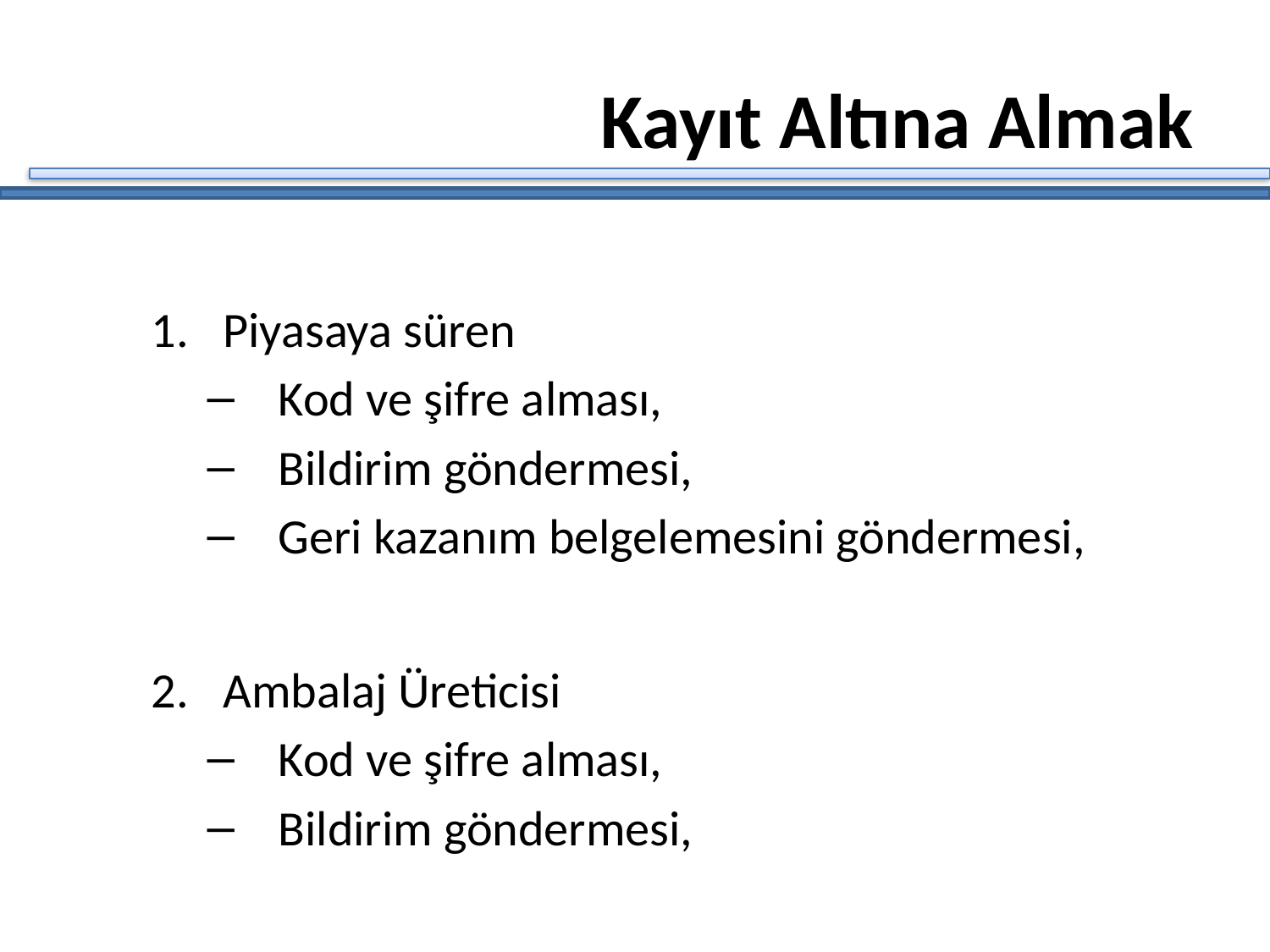

# Kayıt Altına Almak

Piyasaya süren
Kod ve şifre alması,
Bildirim göndermesi,
Geri kazanım belgelemesini göndermesi,

Ambalaj Üreticisi
Kod ve şifre alması,
Bildirim göndermesi,